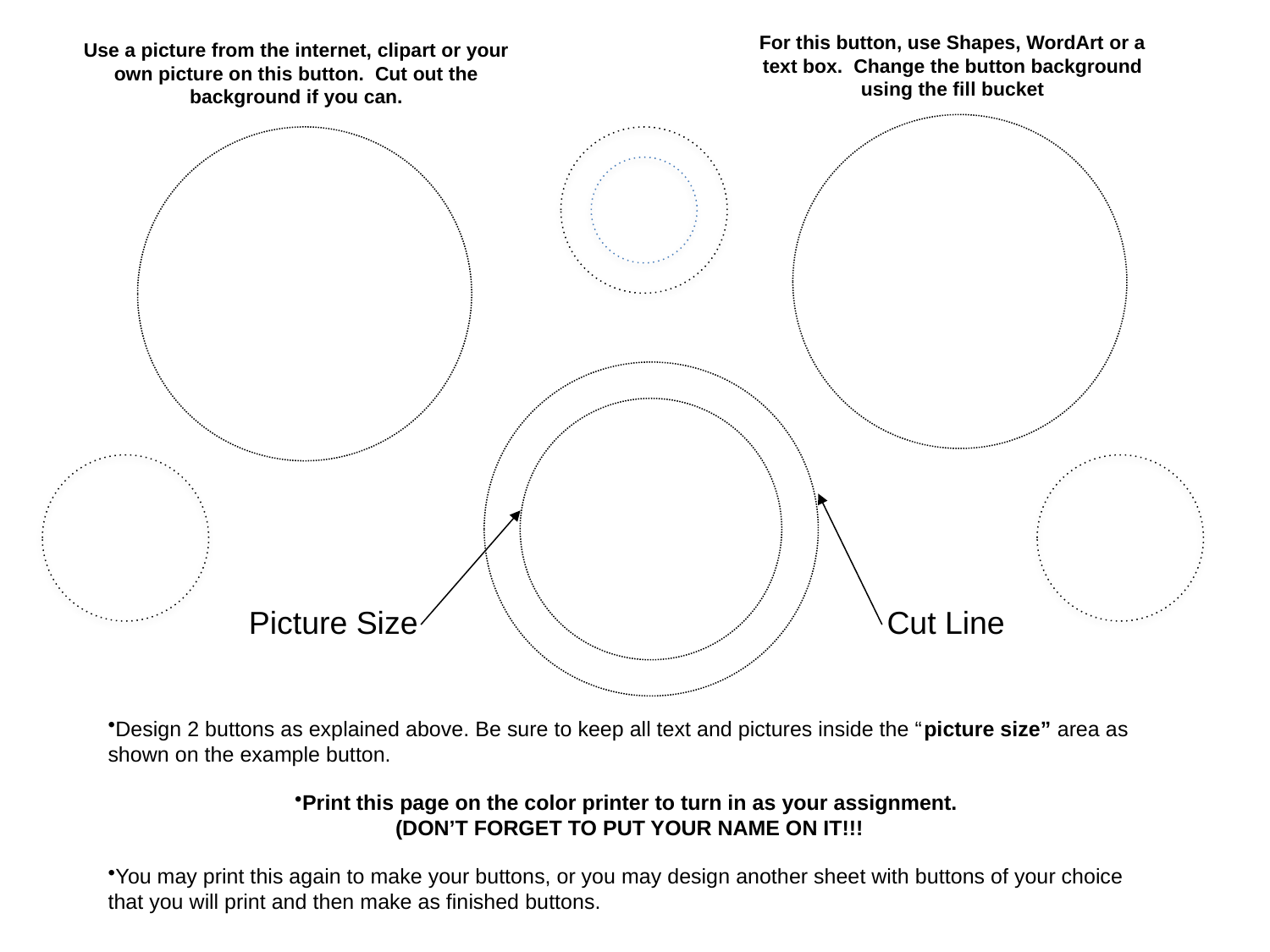

For this button, use Shapes, WordArt or a text box.  Change the button background using the fill bucket
Use a picture from the internet, clipart or your own picture on this button.  Cut out the background if you can.

Picture Size
Cut Line
Design 2 buttons as explained above. Be sure to keep all text and pictures inside the “picture size” area as shown on the example button.
Print this page on the color printer to turn in as your assignment.
(DON’T FORGET TO PUT YOUR NAME ON IT!!!
You may print this again to make your buttons, or you may design another sheet with buttons of your choice that you will print and then make as finished buttons.